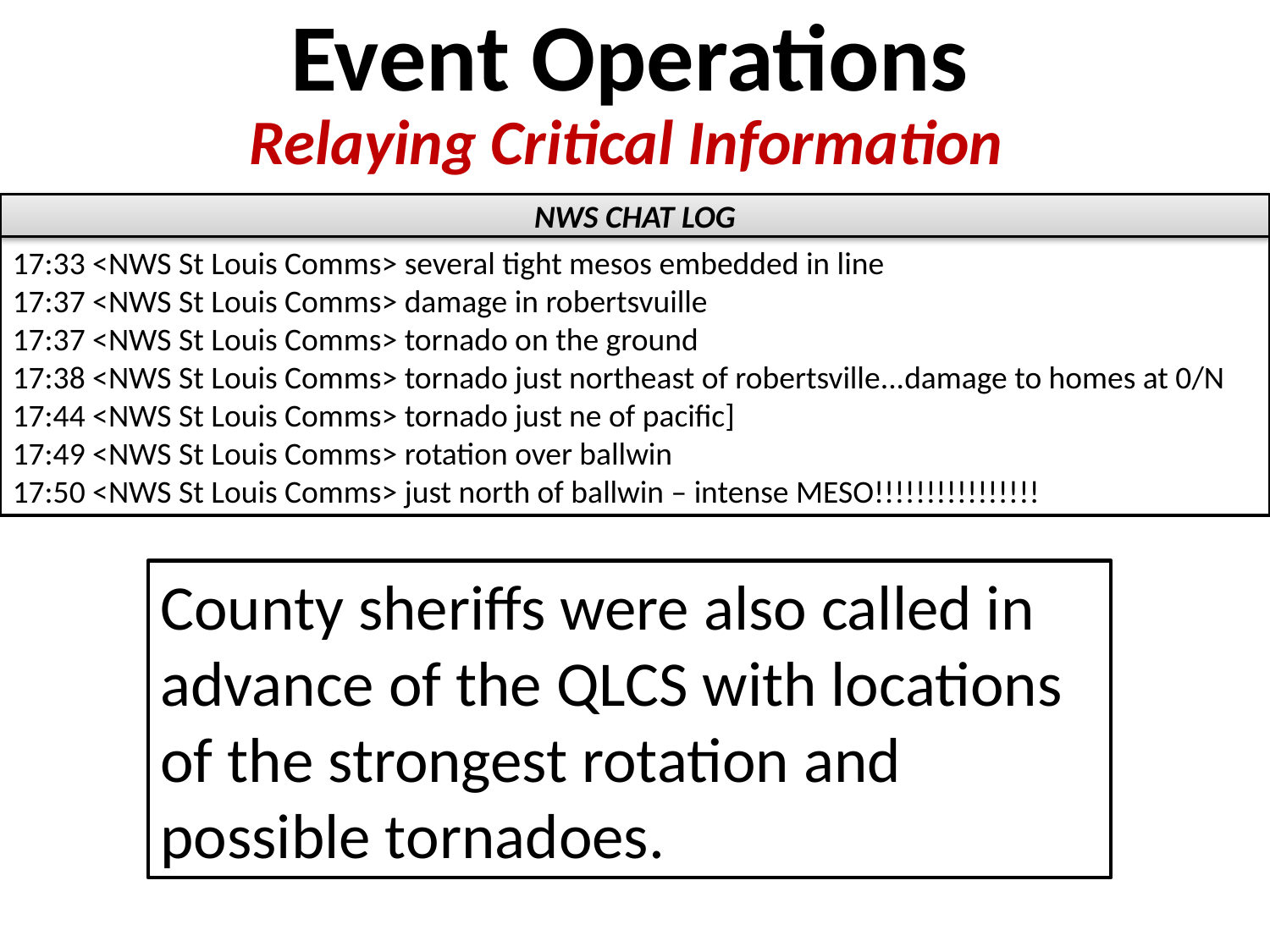

# Event Operations
Relaying Critical Information
NWS CHAT LOG
17:33 <NWS St Louis Comms> several tight mesos embedded in line
17:37 <NWS St Louis Comms> damage in robertsvuille
17:37 <NWS St Louis Comms> tornado on the ground
17:38 <NWS St Louis Comms> tornado just northeast of robertsville...damage to homes at 0/N
17:44 <NWS St Louis Comms> tornado just ne of pacific]
17:49 <NWS St Louis Comms> rotation over ballwin
17:50 <NWS St Louis Comms> just north of ballwin – intense MESO!!!!!!!!!!!!!!!!
County sheriffs were also called in advance of the QLCS with locations of the strongest rotation and possible tornadoes.